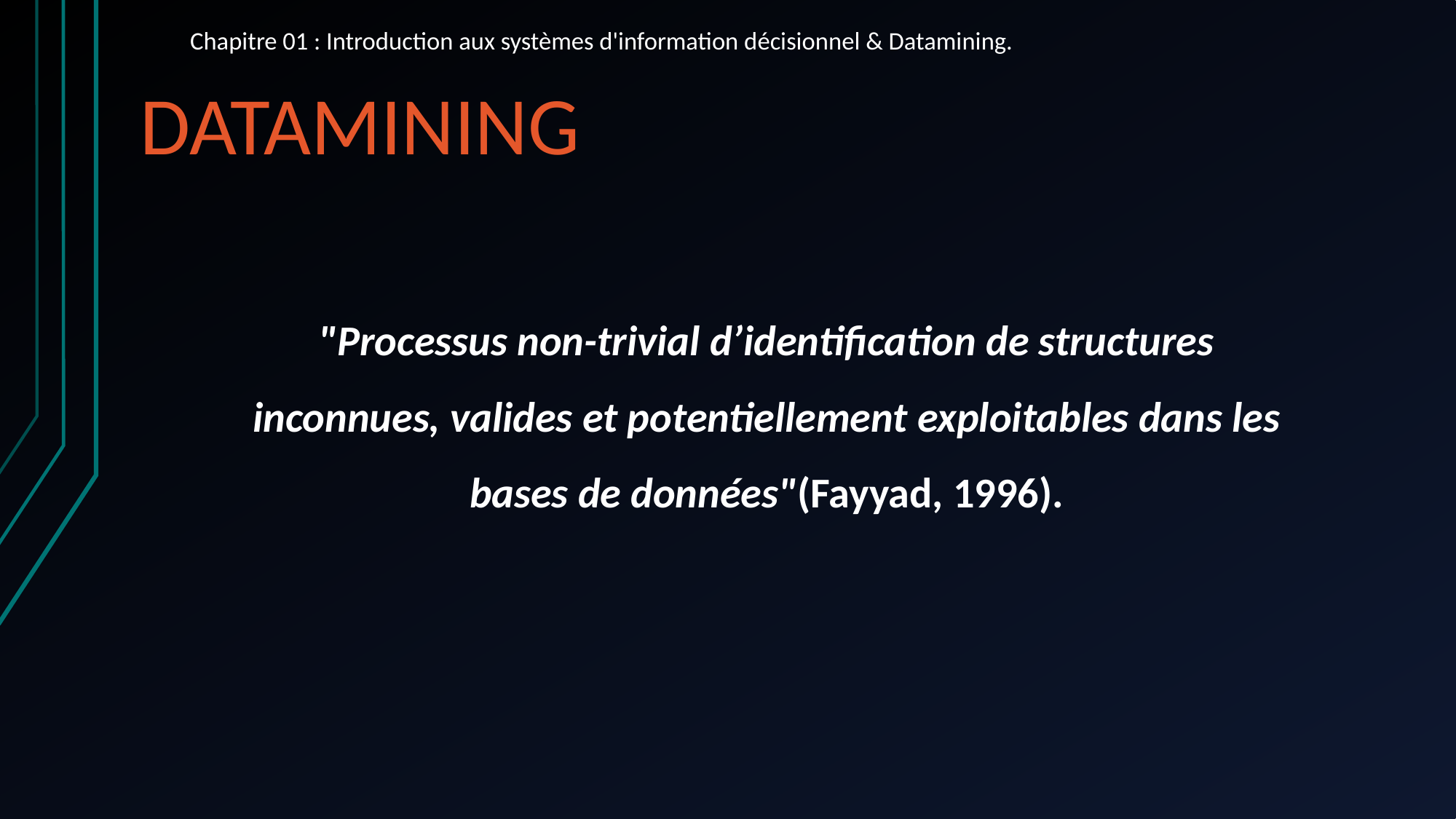

Chapitre 01 : Introduction aux systèmes d'information décisionnel & Datamining.
# DATAMINING
"Processus non-trivial d’identification de structures inconnues, valides et potentiellement exploitables dans les bases de données"(Fayyad, 1996).